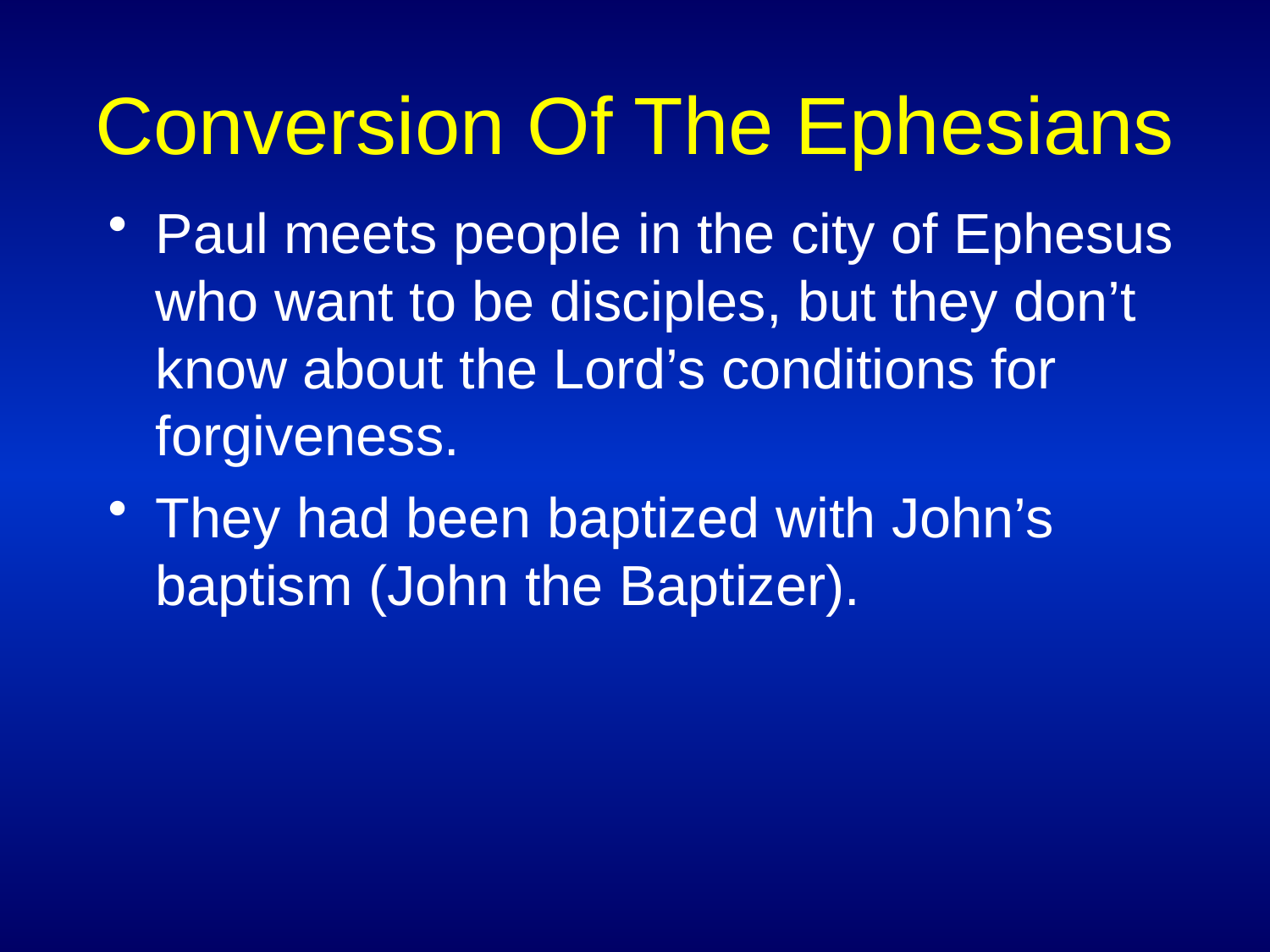

# Conversion Of The Ephesians
Paul meets people in the city of Ephesus who want to be disciples, but they don’t know about the Lord’s conditions for forgiveness.
They had been baptized with John’s baptism (John the Baptizer).